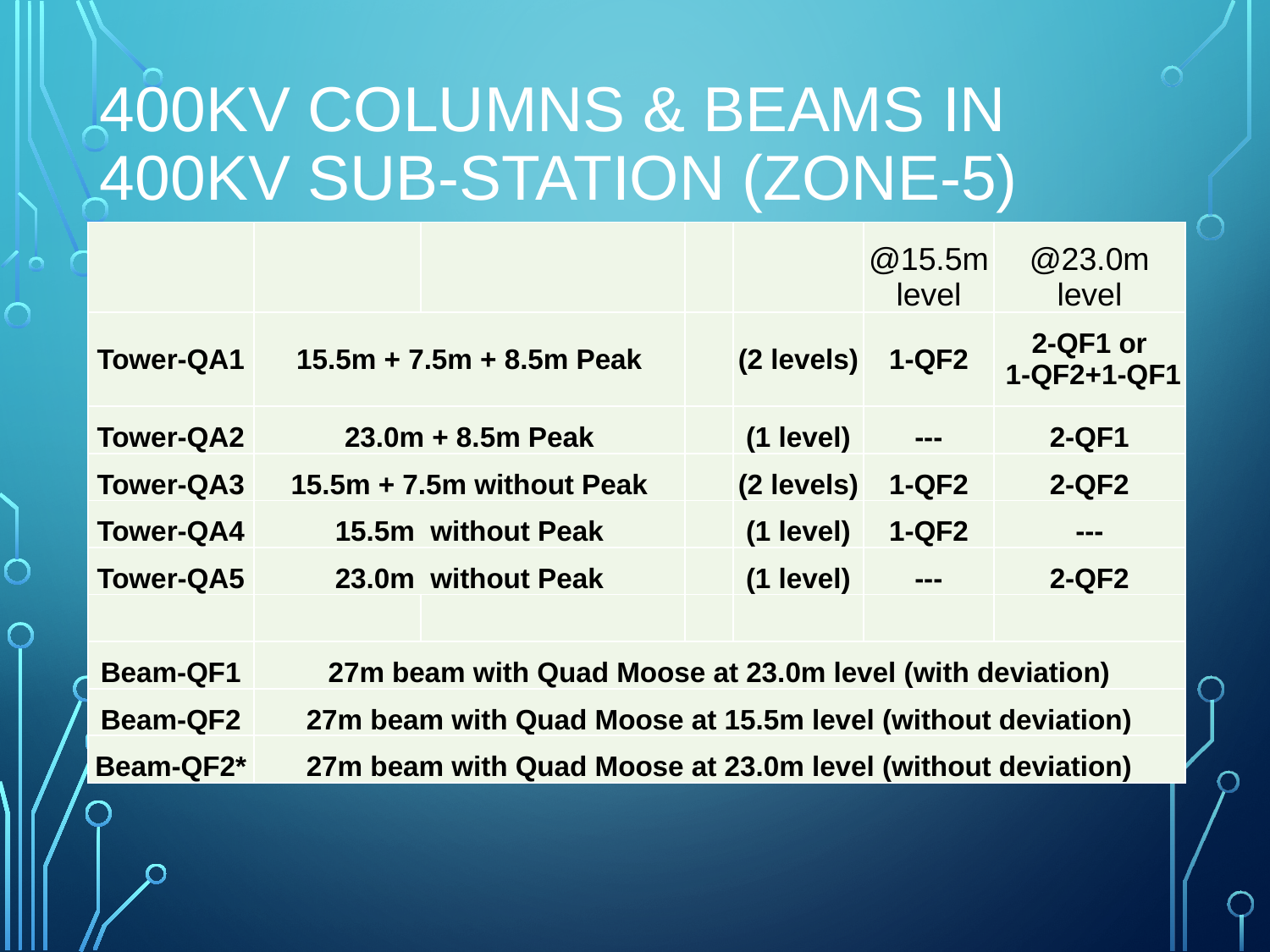

# 400kV Columns & Beams in 400kV Sub-station (Zone-5)
|  |  |  |  |  | @15.5m level | @23.0m level |
| --- | --- | --- | --- | --- | --- | --- |
| Tower-QA1 | 15.5m + 7.5m + 8.5m Peak |  |  | (2 levels) | 1-QF2 | 2-QF1 or 1-QF2+1-QF1 |
| Tower-QA2 | 23.0m + 8.5m Peak |  |  | (1 level) | --- | 2-QF1 |
| Tower-QA3 | 15.5m + 7.5m without Peak |  |  | (2 levels) | 1-QF2 | 2-QF2 |
| Tower-QA4 | 15.5m without Peak |  |  | (1 level) | 1-QF2 | --- |
| Tower-QA5 | 23.0m without Peak |  |  | (1 level) | --- | 2-QF2 |
|  |  |  |  |  |  |  |
| Beam-QF1 | 27m beam with Quad Moose at 23.0m level (with deviation) |  |  |  |  |  |
| Beam-QF2 | 27m beam with Quad Moose at 15.5m level (without deviation) |  |  |  |  |  |
| Beam-QF2\* | 27m beam with Quad Moose at 23.0m level (without deviation) |  |  |  |  |  |